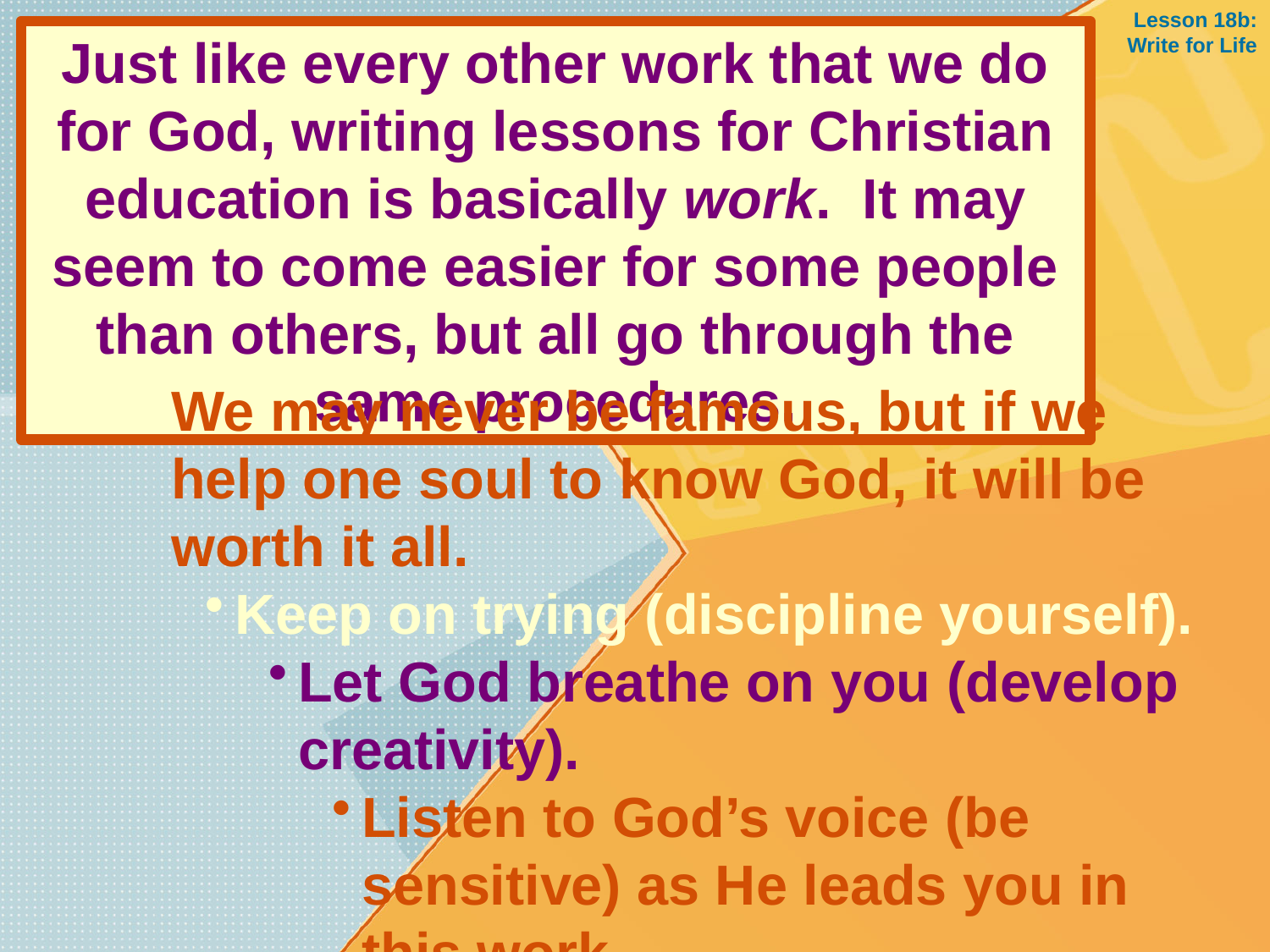

Lesson 18b: Write for Life
Just like every other work that we do for God, writing lessons for Christian education is basically work.  It may seem to come easier for some people than others, but all go through the same procedures.
We may never be famous, but if we help one soul to know God, it will be worth it all.
Keep on trying (discipline yourself).
Let God breathe on you (develop creativity).
Listen to God’s voice (be sensitive) as He leads you in this work.